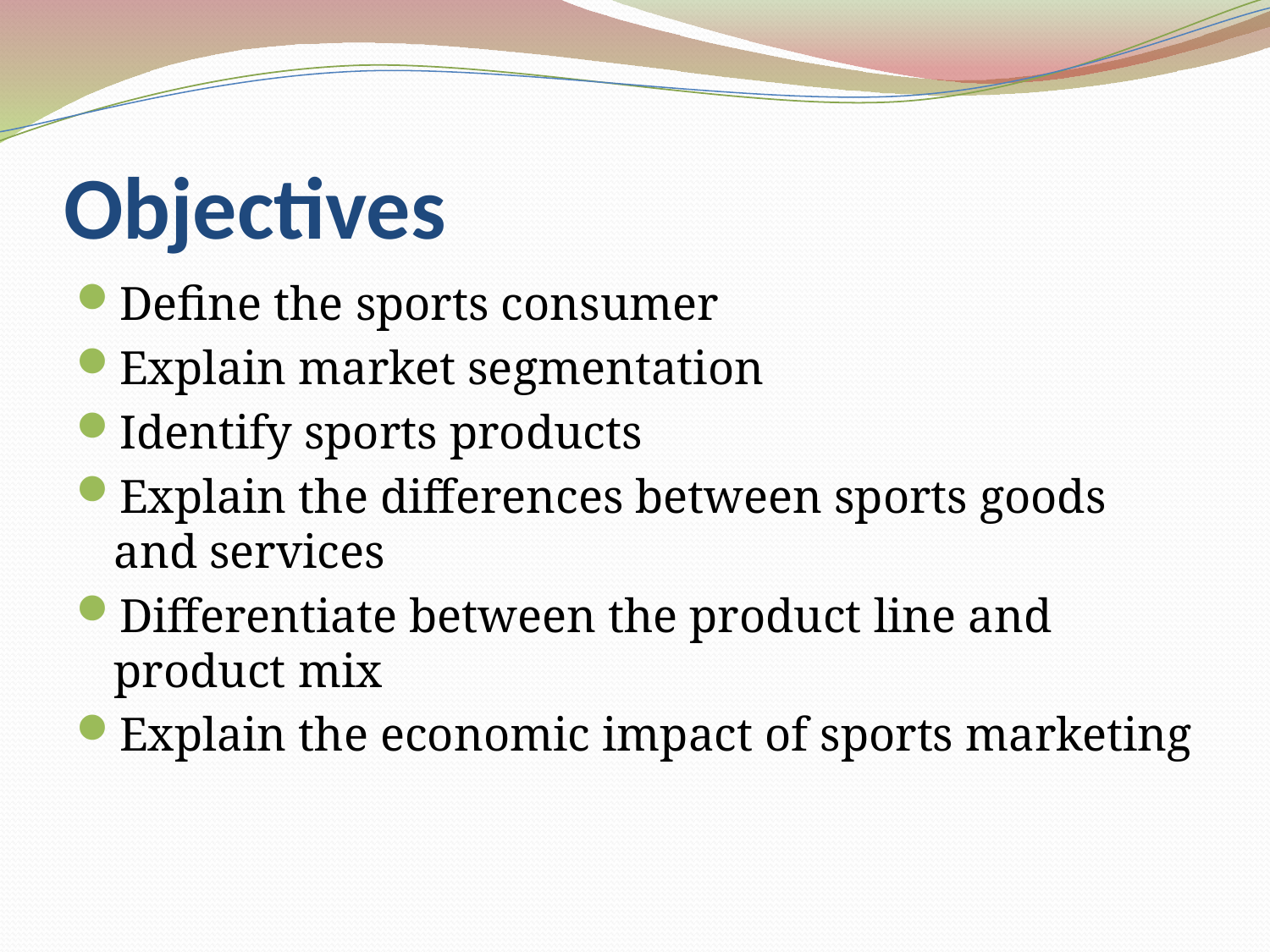

# Objectives
Define the sports consumer
Explain market segmentation
Identify sports products
Explain the differences between sports goods and services
Differentiate between the product line and product mix
Explain the economic impact of sports marketing